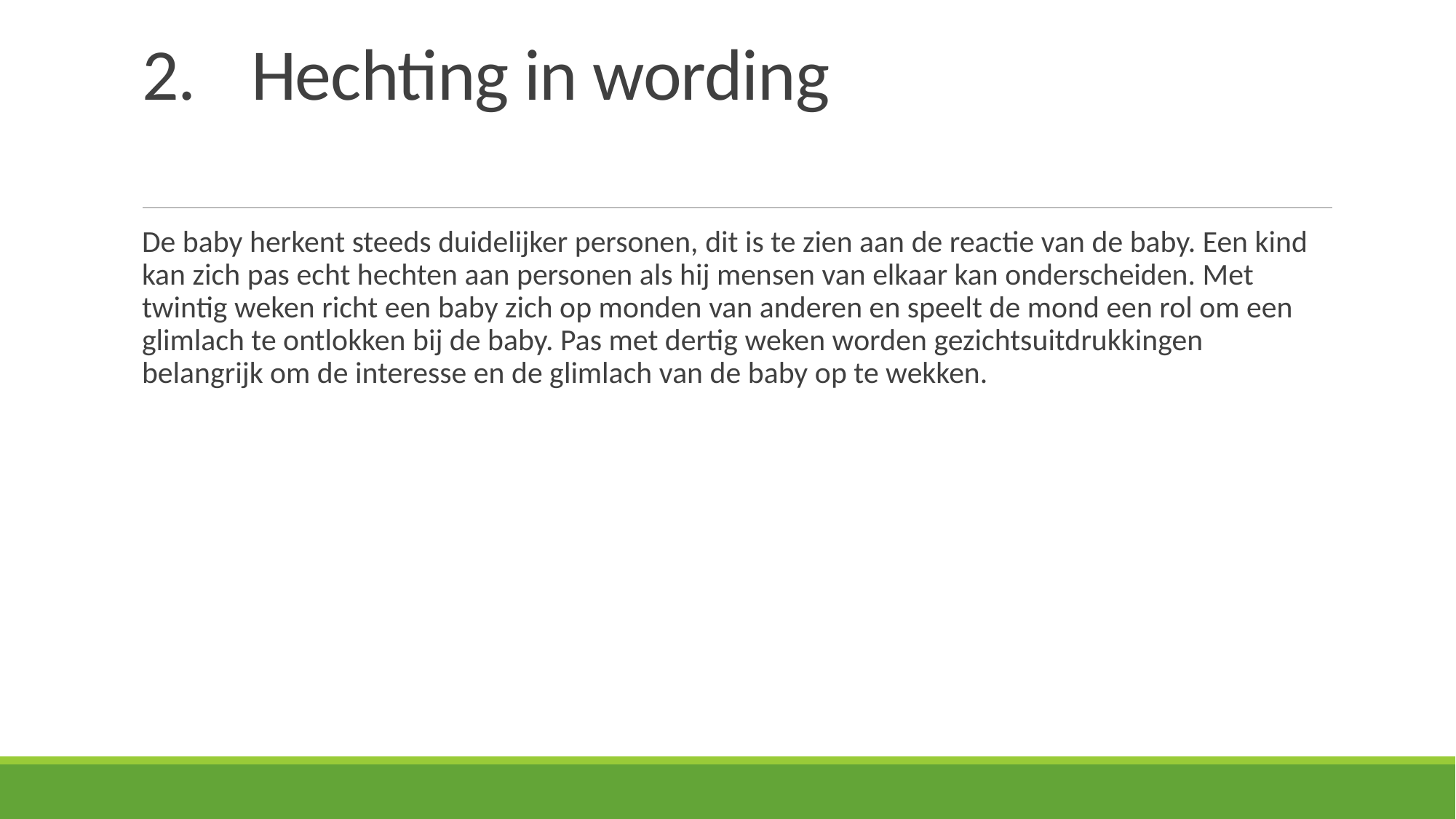

# 2.	Hechting in wording
De baby herkent steeds duidelijker personen, dit is te zien aan de reactie van de baby. Een kind kan zich pas echt hechten aan personen als hij mensen van elkaar kan onderscheiden. Met twintig weken richt een baby zich op monden van anderen en speelt de mond een rol om een glimlach te ontlokken bij de baby. Pas met dertig weken worden gezichtsuitdrukkingen belangrijk om de interesse en de glimlach van de baby op te wekken.